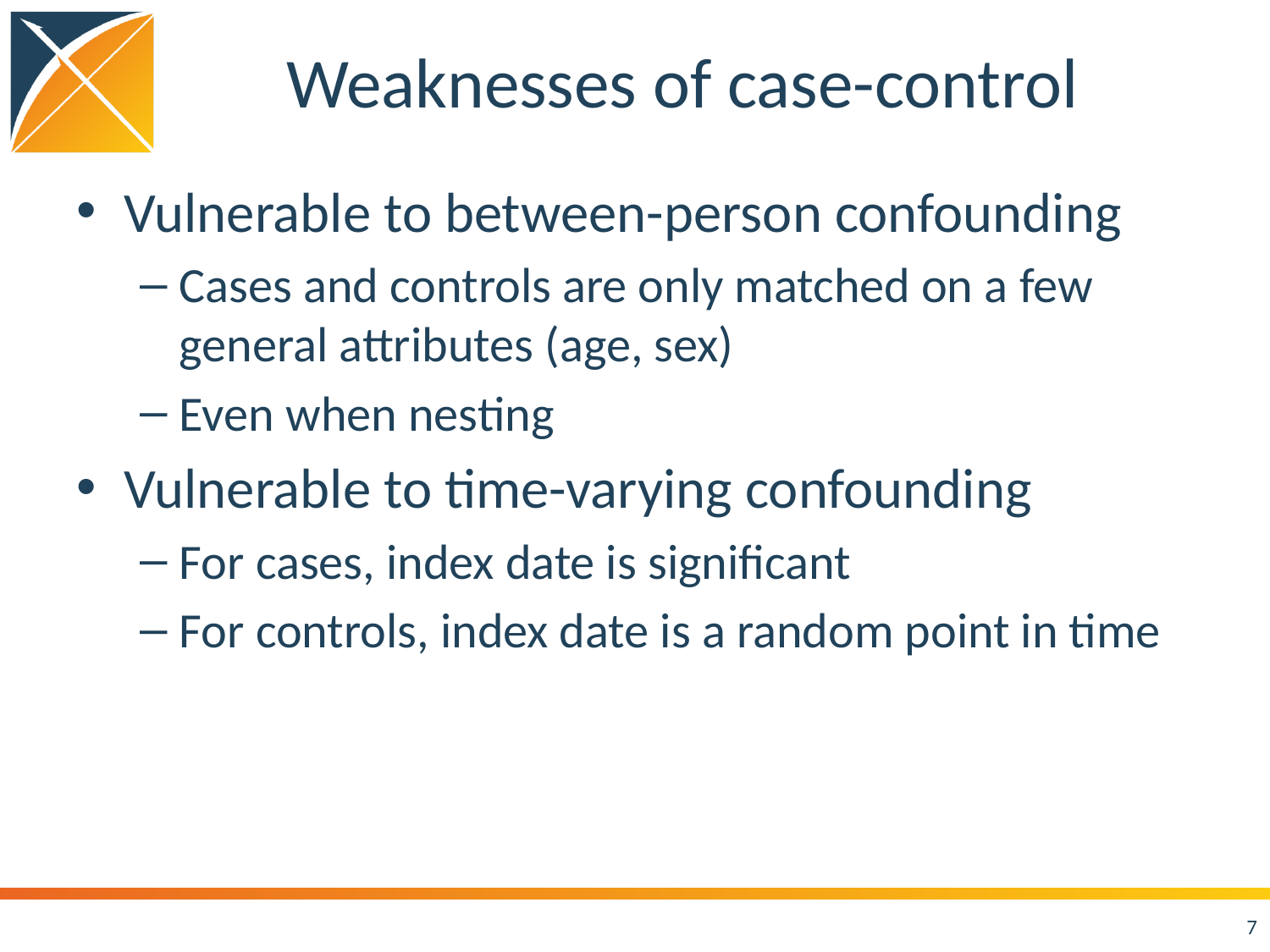

# Weaknesses of case-control
Vulnerable to between-person confounding
Cases and controls are only matched on a few general attributes (age, sex)
Even when nesting
Vulnerable to time-varying confounding
For cases, index date is significant
For controls, index date is a random point in time
7